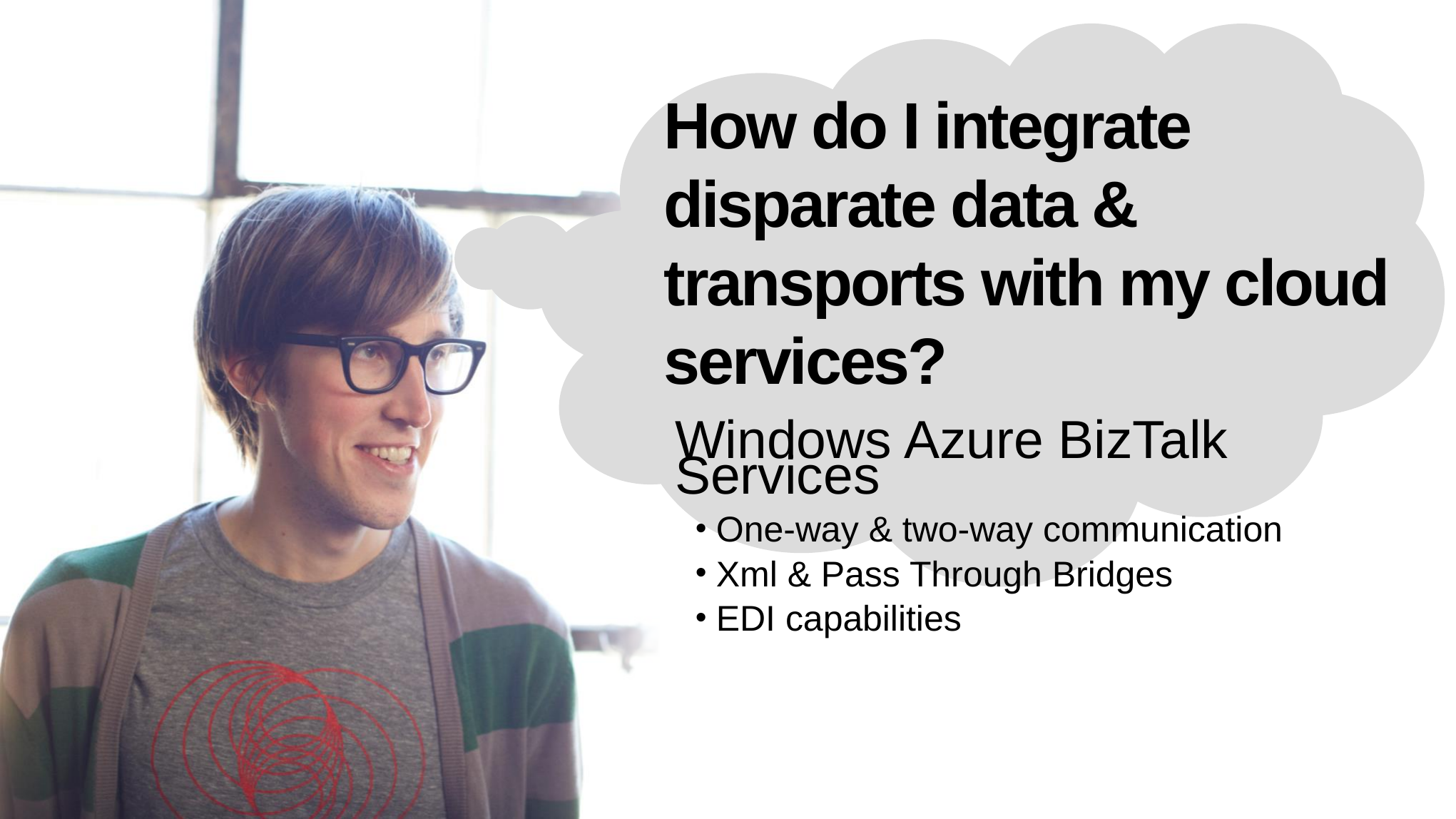

How do I integrate disparate data & transports with my cloud services?
Windows Azure BizTalk Services
One-way & two-way communication
Xml & Pass Through Bridges
EDI capabilities